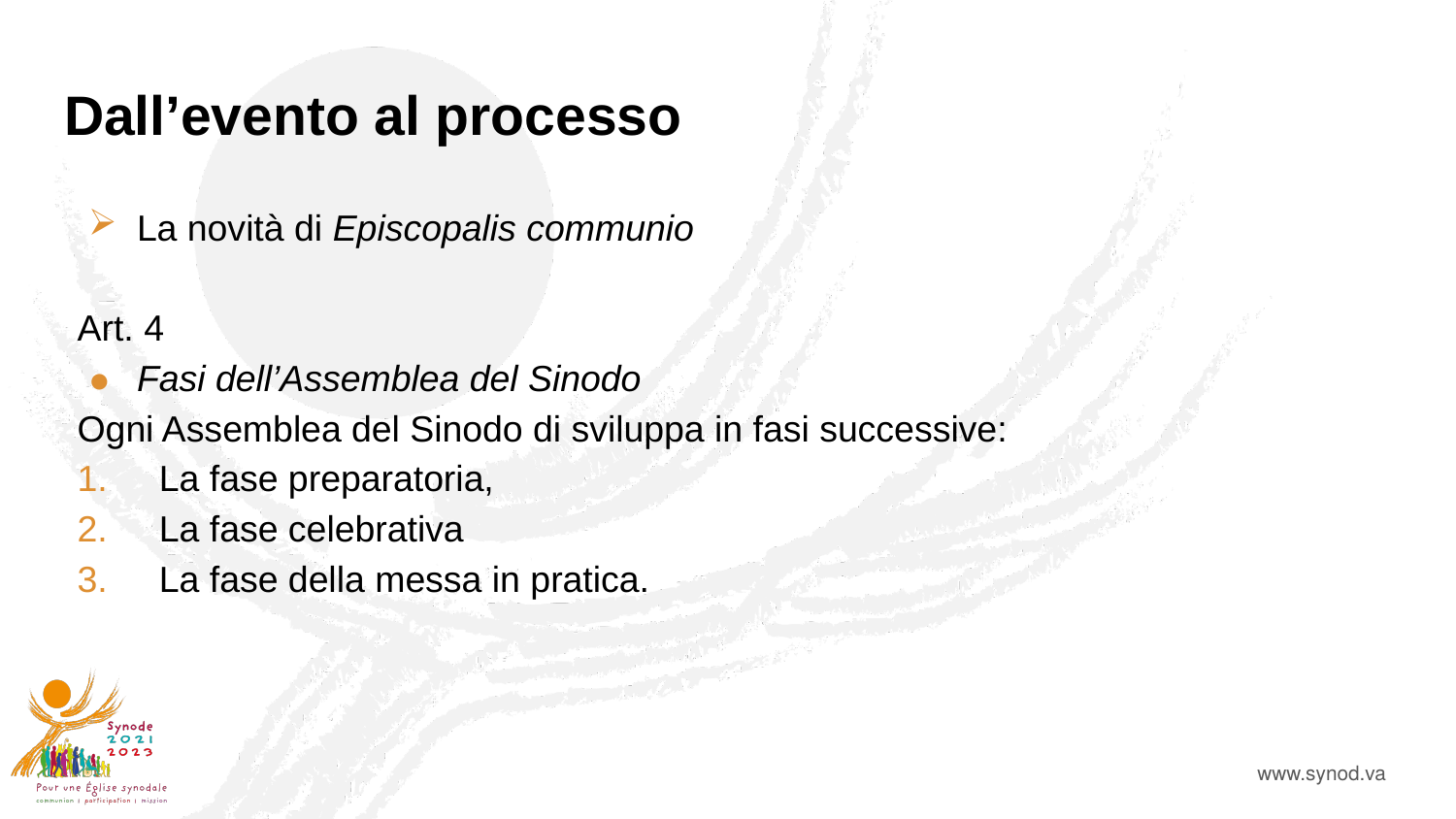

# Dall’evento al processo
La novità di Episcopalis communio

Art. 4
Fasi dell’Assemblea del Sinodo
Ogni Assemblea del Sinodo di sviluppa in fasi successive:
La fase preparatoria,
La fase celebrativa
La fase della messa in pratica.